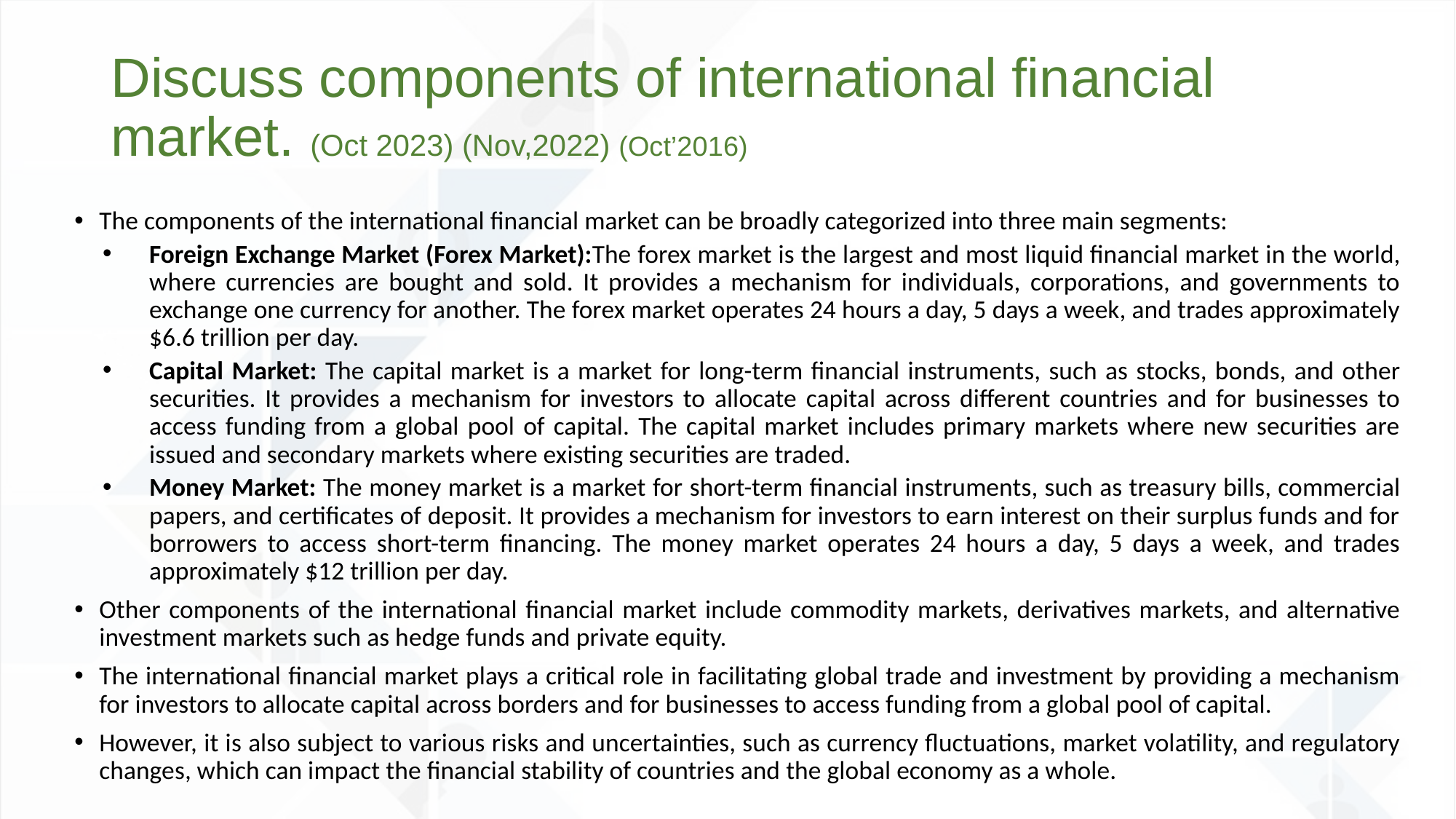

# Discuss components of international financial market. (Oct 2023) (Nov,2022) (Oct’2016)
The components of the international financial market can be broadly categorized into three main segments:
Foreign Exchange Market (Forex Market):The forex market is the largest and most liquid financial market in the world, where currencies are bought and sold. It provides a mechanism for individuals, corporations, and governments to exchange one currency for another. The forex market operates 24 hours a day, 5 days a week, and trades approximately $6.6 trillion per day.
Capital Market: The capital market is a market for long-term financial instruments, such as stocks, bonds, and other securities. It provides a mechanism for investors to allocate capital across different countries and for businesses to access funding from a global pool of capital. The capital market includes primary markets where new securities are issued and secondary markets where existing securities are traded.
Money Market: The money market is a market for short-term financial instruments, such as treasury bills, commercial papers, and certificates of deposit. It provides a mechanism for investors to earn interest on their surplus funds and for borrowers to access short-term financing. The money market operates 24 hours a day, 5 days a week, and trades approximately $12 trillion per day.
Other components of the international financial market include commodity markets, derivatives markets, and alternative investment markets such as hedge funds and private equity.
The international financial market plays a critical role in facilitating global trade and investment by providing a mechanism for investors to allocate capital across borders and for businesses to access funding from a global pool of capital.
However, it is also subject to various risks and uncertainties, such as currency fluctuations, market volatility, and regulatory changes, which can impact the financial stability of countries and the global economy as a whole.